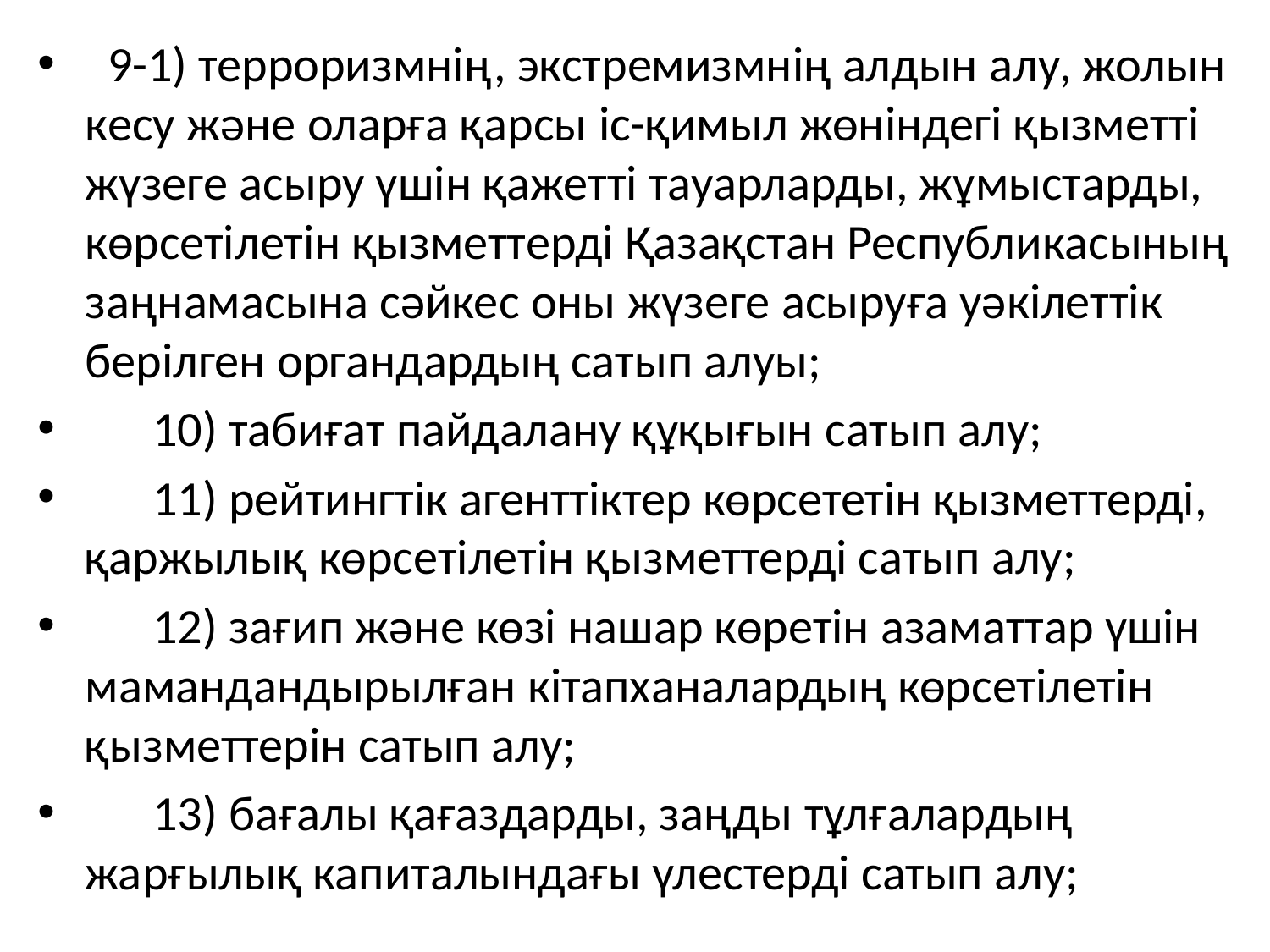

9-1) терроризмнің, экстремизмнің алдын алу, жолын кесу және оларға қарсы іс-қимыл жөніндегі қызметті жүзеге асыру үшін қажетті тауарларды, жұмыстарды, көрсетілетін қызметтерді Қазақстан Республикасының заңнамасына сәйкес оны жүзеге асыруға уәкілеттік берілген органдардың сатып алуы;
      10) табиғат пайдалану құқығын сатып алу;
      11) рейтингтік агенттіктер көрсететін қызметтерді, қаржылық көрсетілетін қызметтерді сатып алу;
      12) зағип және көзі нашар көретін азаматтар үшін мамандандырылған кiтапханалардың көрсетілетін қызметтерін сатып алу;
      13) бағалы қағаздарды, заңды тұлғалардың жарғылық капиталындағы үлестерді сатып алу;